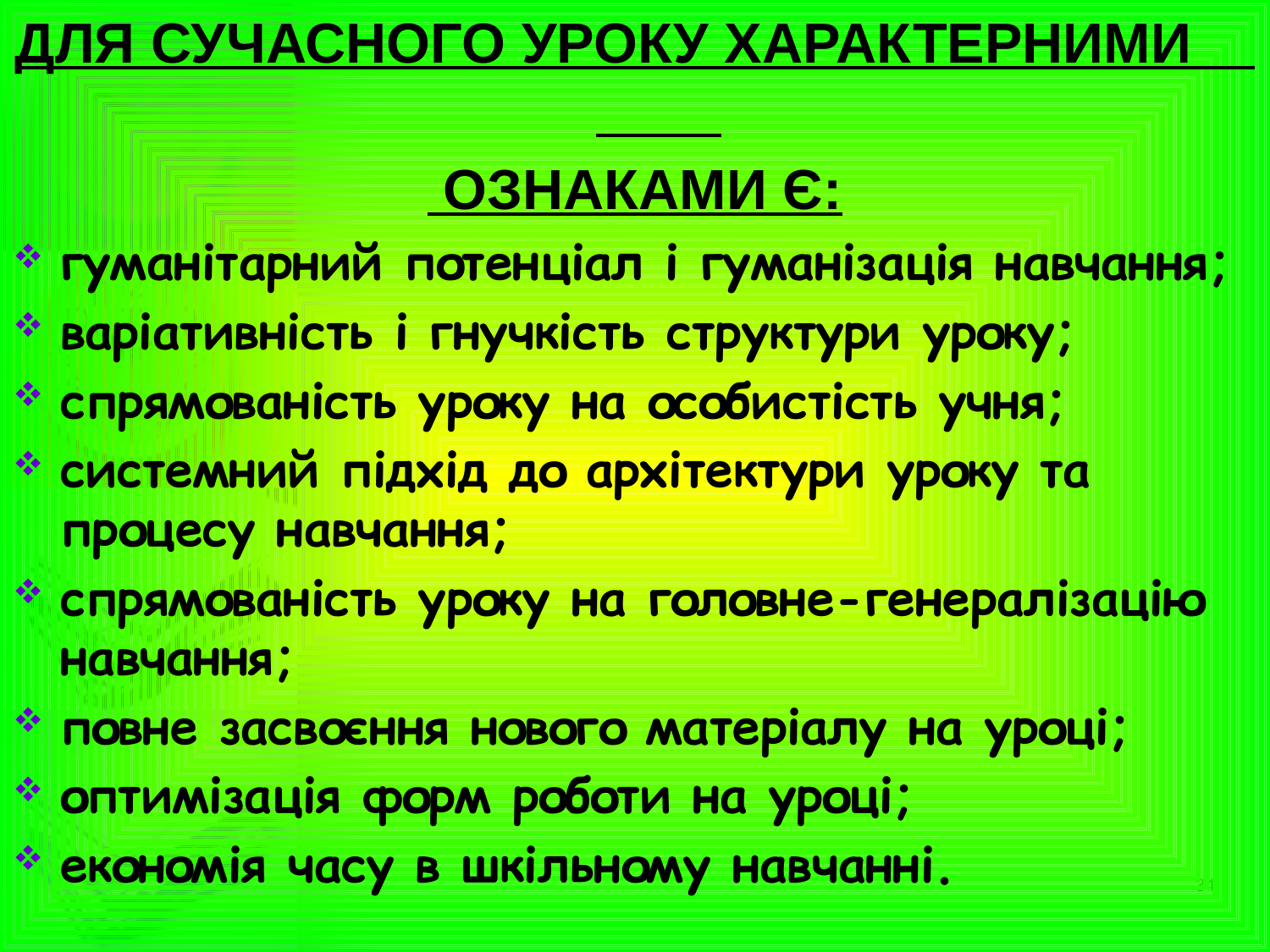

ДЛЯ СУЧАСНОГО УРОКУ ХАРАКТЕРНИМИ
 ОЗНАКАМИ Є:
гуманітарний потенціал і гуманізація навчання;
варіативність і гнучкість структури уроку;
спрямованість уроку на особистість учня;
системний підхід до архітектури уроку та процесу навчання;
спрямованість уроку на головне-генералізацію навчання;
повне засвоєння нового матеріалу на уроці;
оптимізація форм роботи на уроці;
економія часу в шкільному навчанні.

34